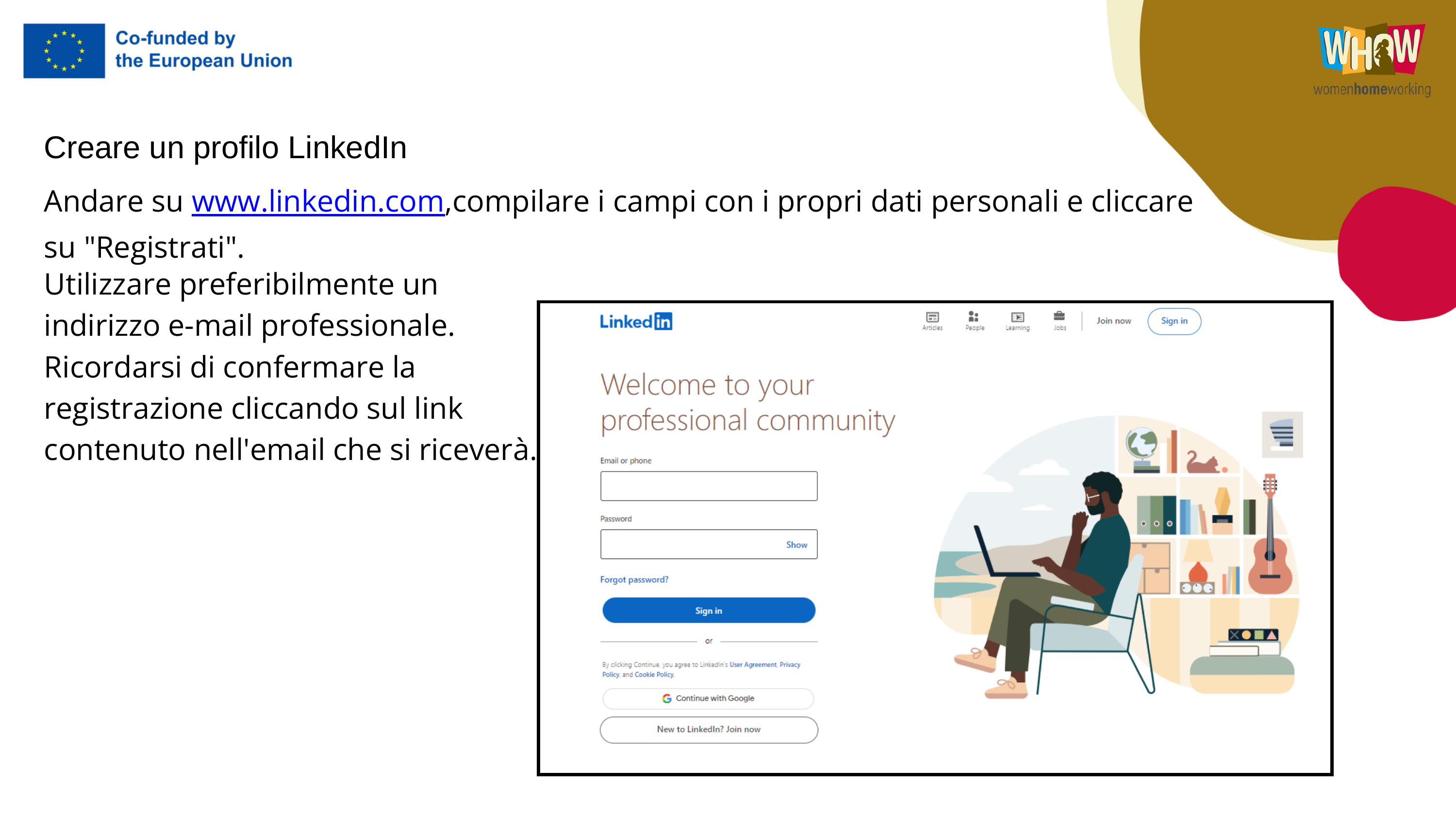

Creare un profilo LinkedIn
Andare su www.linkedin.com,compilare i campi con i propri dati personali e cliccare su "Registrati".
Utilizzare preferibilmente un indirizzo e-mail professionale.
Ricordarsi di confermare la registrazione cliccando sul link contenuto nell'email che si riceverà.